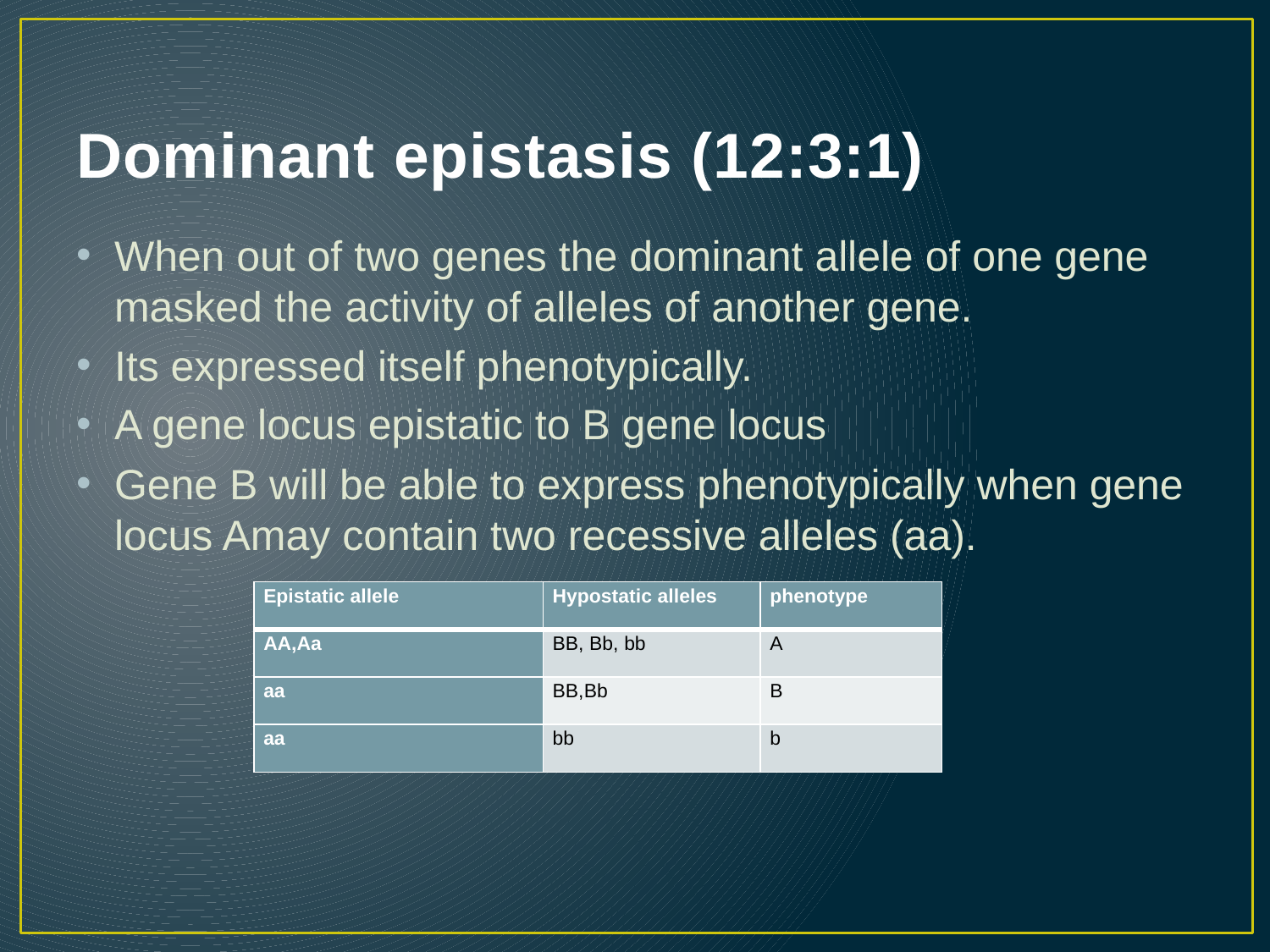

# Dominant epistasis (12:3:1)
When out of two genes the dominant allele of one gene masked the activity of alleles of another gene.
Its expressed itself phenotypically.
A gene locus epistatic to B gene locus
Gene B will be able to express phenotypically when gene locus Amay contain two recessive alleles (aa).

| Epistatic allele | Hypostatic alleles | phenotype |
| --- | --- | --- |
| AA,Aa | BB, Bb, bb | A |
| aa | BB,Bb | B |
| aa | bb | b |